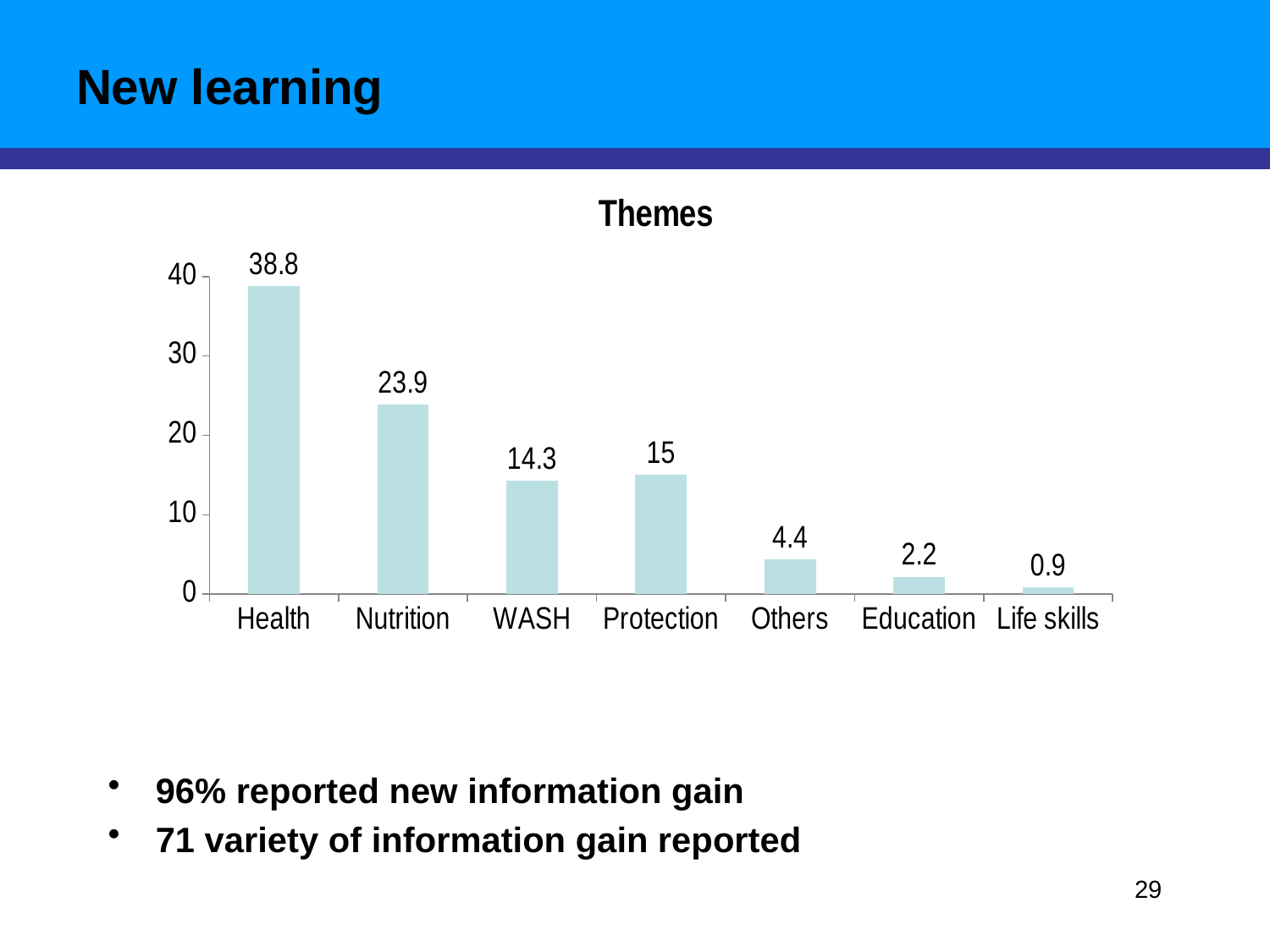

# New learning

### Chart: Themes

| Category | Series 1 |
|---|---|
| Health | 38.800000000000004 |
| Nutrition | 23.9 |
| WASH | 14.3 |
| Protection | 15.0 |
| Others | 4.4 |
| Education | 2.2 |
| Life skills | 0.9 |
96% reported new information gain
71 variety of information gain reported
29